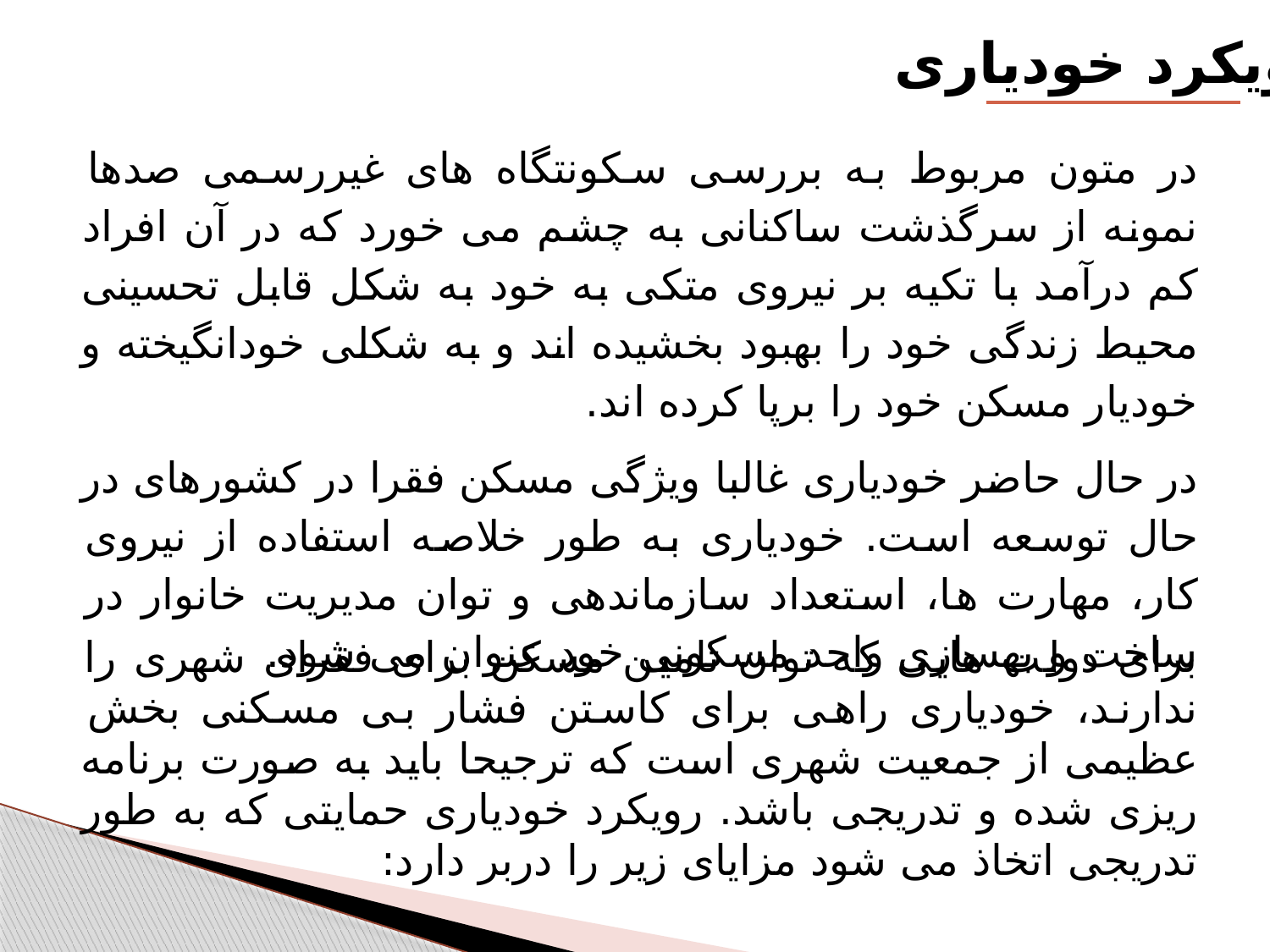

رویکرد خودیاری
	در متون مربوط به بررسی سکونتگاه های غیررسمی صدها نمونه از سرگذشت ساکنانی به چشم می خورد که در آن افراد کم درآمد با تکیه بر نیروی متکی به خود به شکل قابل تحسینی محیط زندگی خود را بهبود بخشیده اند و به شکلی خودانگیخته و خودیار مسکن خود را برپا کرده اند.
	در حال حاضر خودیاری غالبا ویژگی مسکن فقرا در کشورهای در حال توسعه است. خودیاری به طور خلاصه استفاده از نیروی کار، مهارت ها، استعداد سازماندهی و توان مدیریت خانوار در ساخت و بهسازی واحد مسکونی خود عنوان می شود.
	برای دولت هایی که توان تامین مسکن برای فقرای شهری را ندارند، خودیاری راهی برای کاستن فشار بی مسکنی بخش عظیمی از جمعیت شهری است که ترجیحا باید به صورت برنامه ریزی شده و تدریجی باشد. رویکرد خودیاری حمایتی که به طور تدریجی اتخاذ می شود مزایای زیر را دربر دارد: